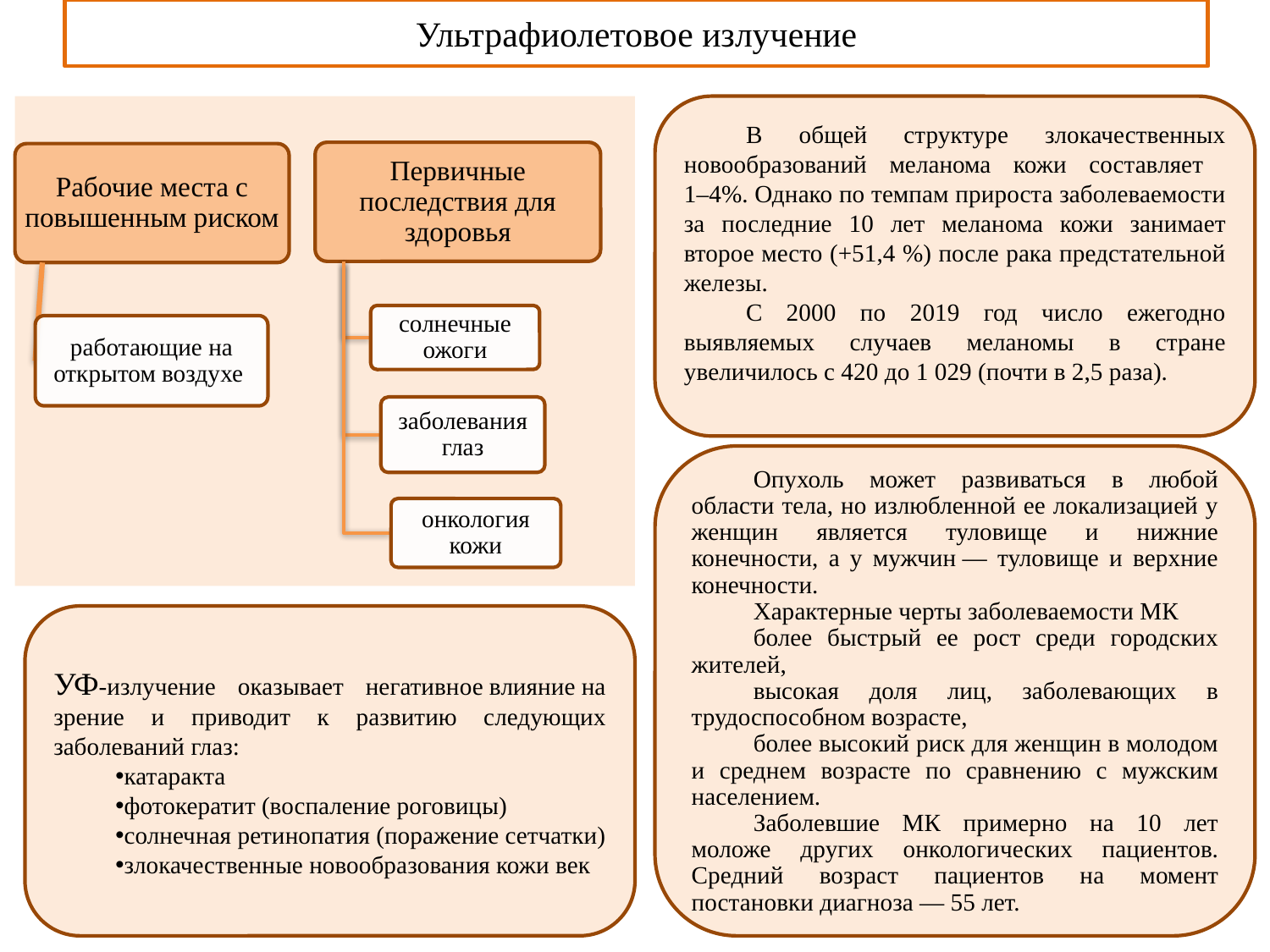

# Ультрафиолетовое излучение
Рабочие места с повышенным риском
работающие на открытом воздухе
Первичные последствия для здоровья
солнечные ожоги
заболевания глаз
онкология кожи
В общей структуре злокачественных новообразований меланома кожи составляет
1–4%. Однако по темпам прироста заболеваемости за последние 10 лет меланома кожи занимает второе место (+51,4 %) после рака предстательной железы.
С 2000 по 2019 год число ежегодно выявляемых случаев меланомы в стране увеличилось с 420 до 1 029 (почти в 2,5 раза).
Опухоль может развиваться в любой области тела, но излюбленной ее локализацией у женщин является туловище и нижние конечности, а у мужчин — туловище и верхние конечности.
Характерные черты заболеваемости МК
более быстрый ее рост среди городских жителей,
высокая доля лиц, заболевающих в трудоспособном возрасте,
более высокий риск для женщин в молодом и среднем возрасте по сравнению с мужским населением.
Заболевшие МК примерно на 10 лет моложе других онкологических пациентов. Средний возраст пациентов на момент постановки диагноза — 55 лет.
УФ-излучение оказывает негативное влияние на зрение и приводит к развитию следующих заболеваний глаз:
катаракта
фотокератит (воспаление роговицы)
солнечная ретинопатия (поражение сетчатки)
злокачественные новообразования кожи век